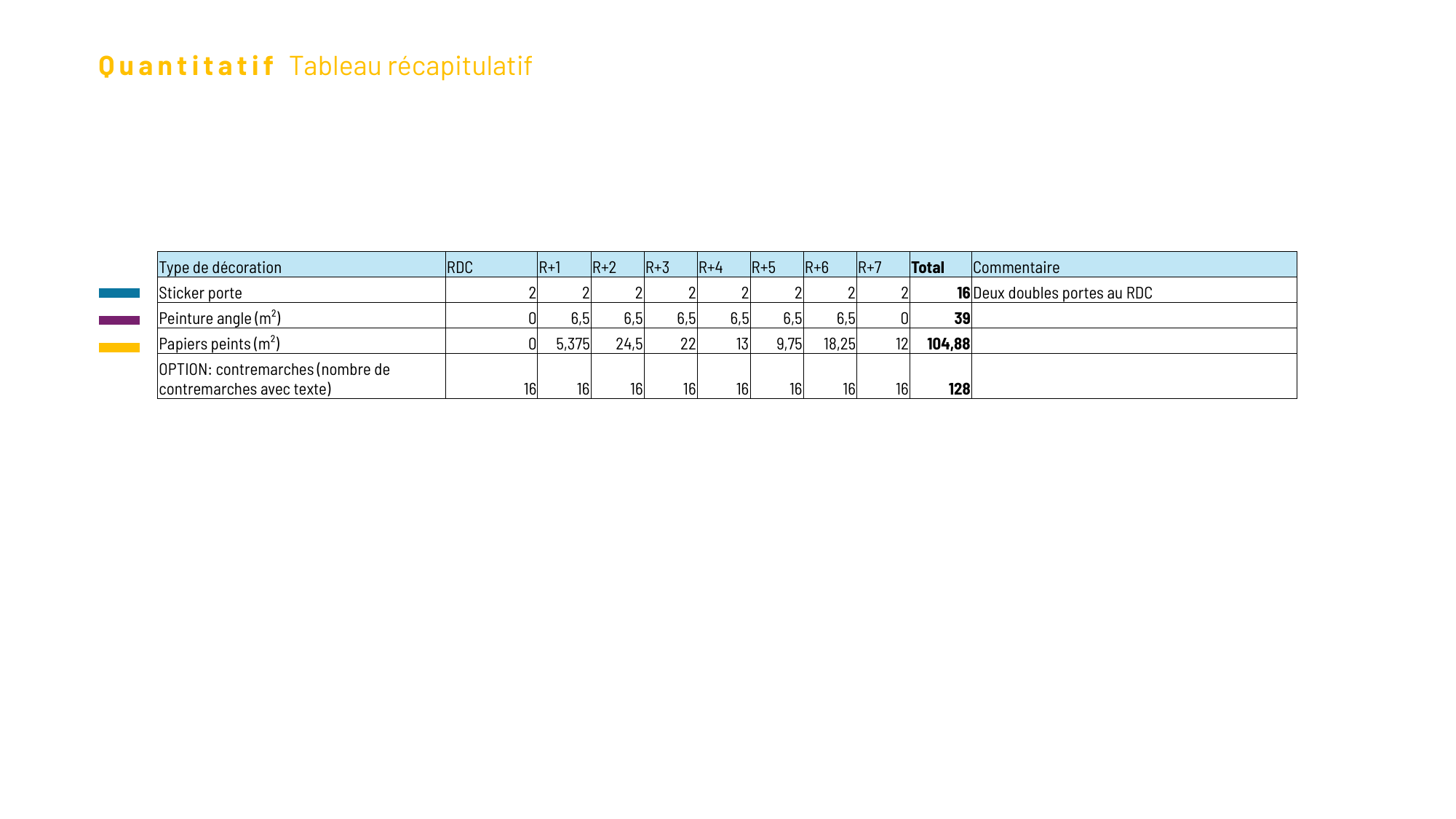

Quantitatif Tableau récapitulatif

|  | PARIS |  |  |  |  |  |  |  |  |  |
| --- | --- | --- | --- | --- | --- | --- | --- | --- | --- | --- |
|  | Décoration et acoustique |  |  |  |  |  |  |  |  |  |
|  |  |  |  |  |  |  |  |  |  |  |
| Type de décoration | RDC | R+1 | R+2 | R+3 | R+4 | R+5 | R+6 | R+7 | Total | Commentaire |
| Sticker porte | 2 | 2 | 2 | 2 | 2 | 2 | 2 | 2 | 16 | Deux doubles portes au RDC |
| Peinture angle (m²) | 0 | 6,5 | 6,5 | 6,5 | 6,5 | 6,5 | 6,5 | 0 | 39 |  |
| Papiers peints (m²) | 0 | 5,375 | 24,5 | 22 | 13 | 9,75 | 18,25 | 12 | 104,88 |  |
| OPTION: contremarches (nombre de contremarches avec texte) | 16 | 16 | 16 | 16 | 16 | 16 | 16 | 16 | 128 |  |
|  |  |  |  |  |  |  |  |  |  |  |